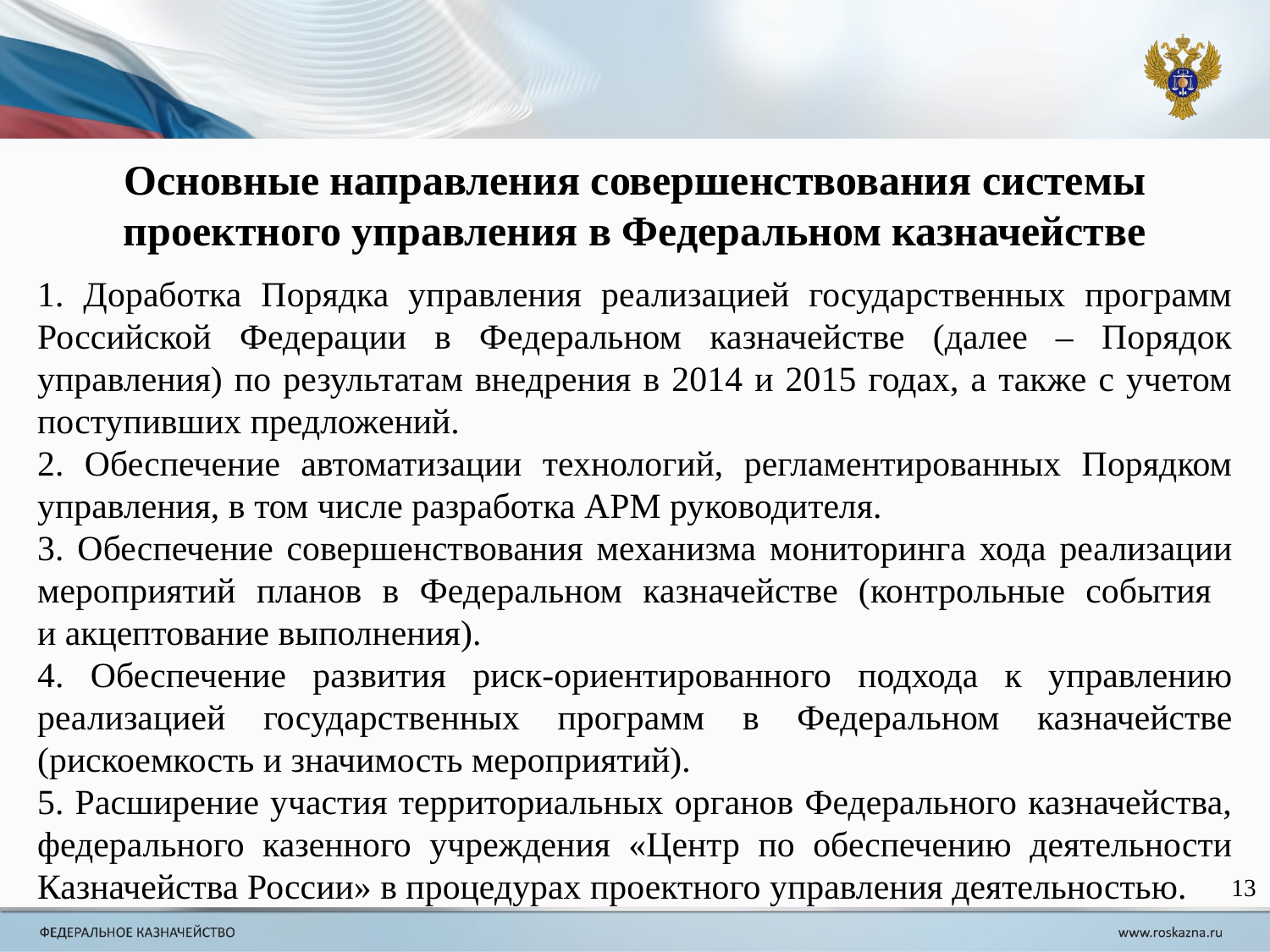

Основные направления совершенствования системы проектного управления в Федеральном казначействе

1. Доработка Порядка управления реализацией государственных программ Российской Федерации в Федеральном казначействе (далее – Порядок управления) по результатам внедрения в 2014 и 2015 годах, а также с учетом поступивших предложений.
2. Обеспечение автоматизации технологий, регламентированных Порядком управления, в том числе разработка АРМ руководителя.
3. Обеспечение совершенствования механизма мониторинга хода реализации мероприятий планов в Федеральном казначействе (контрольные события
и акцептование выполнения).
4. Обеспечение развития риск-ориентированного подхода к управлению реализацией государственных программ в Федеральном казначействе (рискоемкость и значимость мероприятий).
5. Расширение участия территориальных органов Федерального казначейства, федерального казенного учреждения «Центр по обеспечению деятельности Казначейства России» в процедурах проектного управления деятельностью.
13